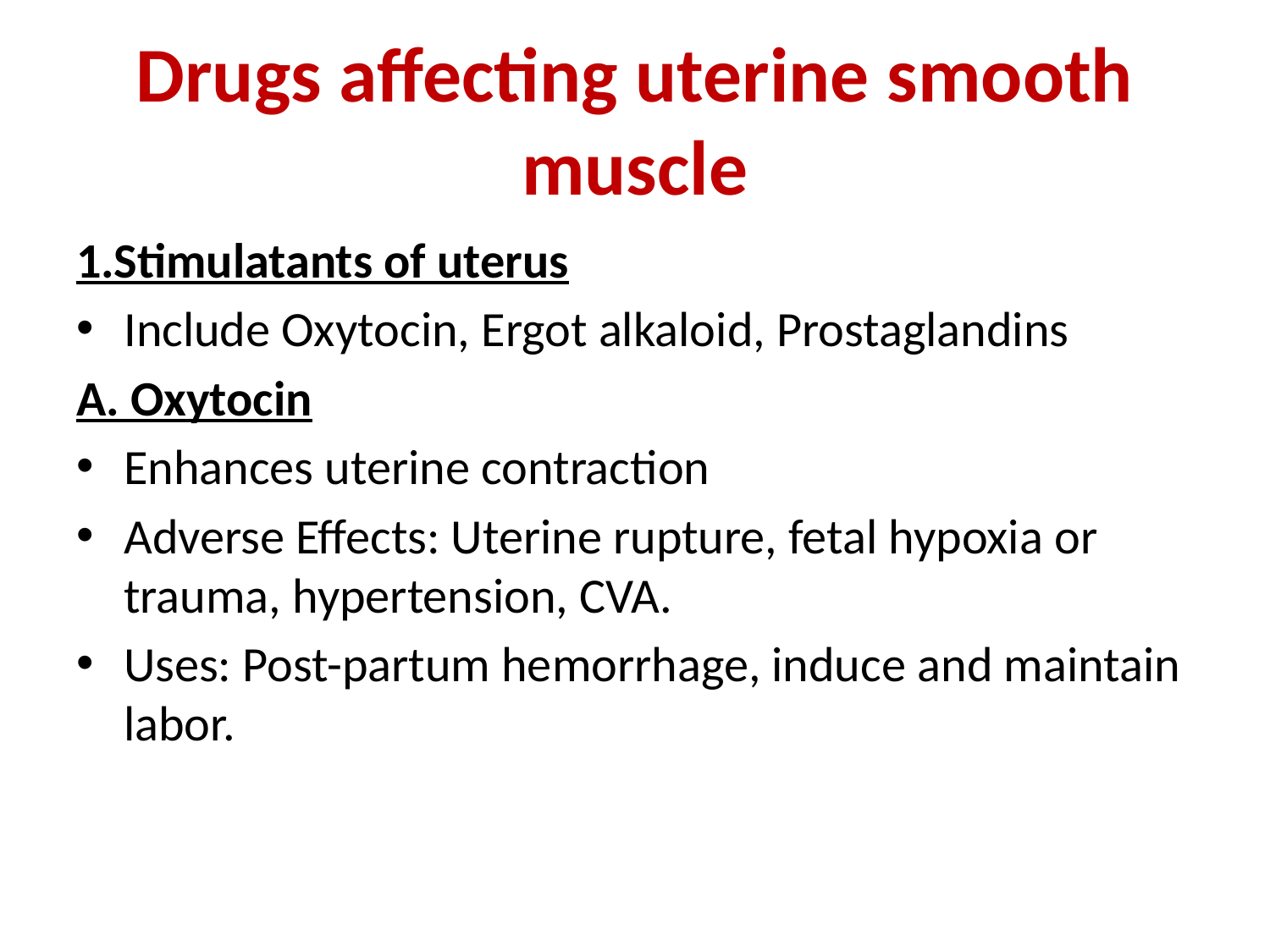

# Drugs affecting uterine smooth muscle
1.Stimulatants of uterus
Include Oxytocin, Ergot alkaloid, Prostaglandins
A. Oxytocin
Enhances uterine contraction
Adverse Effects: Uterine rupture, fetal hypoxia or trauma, hypertension, CVA.
Uses: Post-partum hemorrhage, induce and maintain labor.